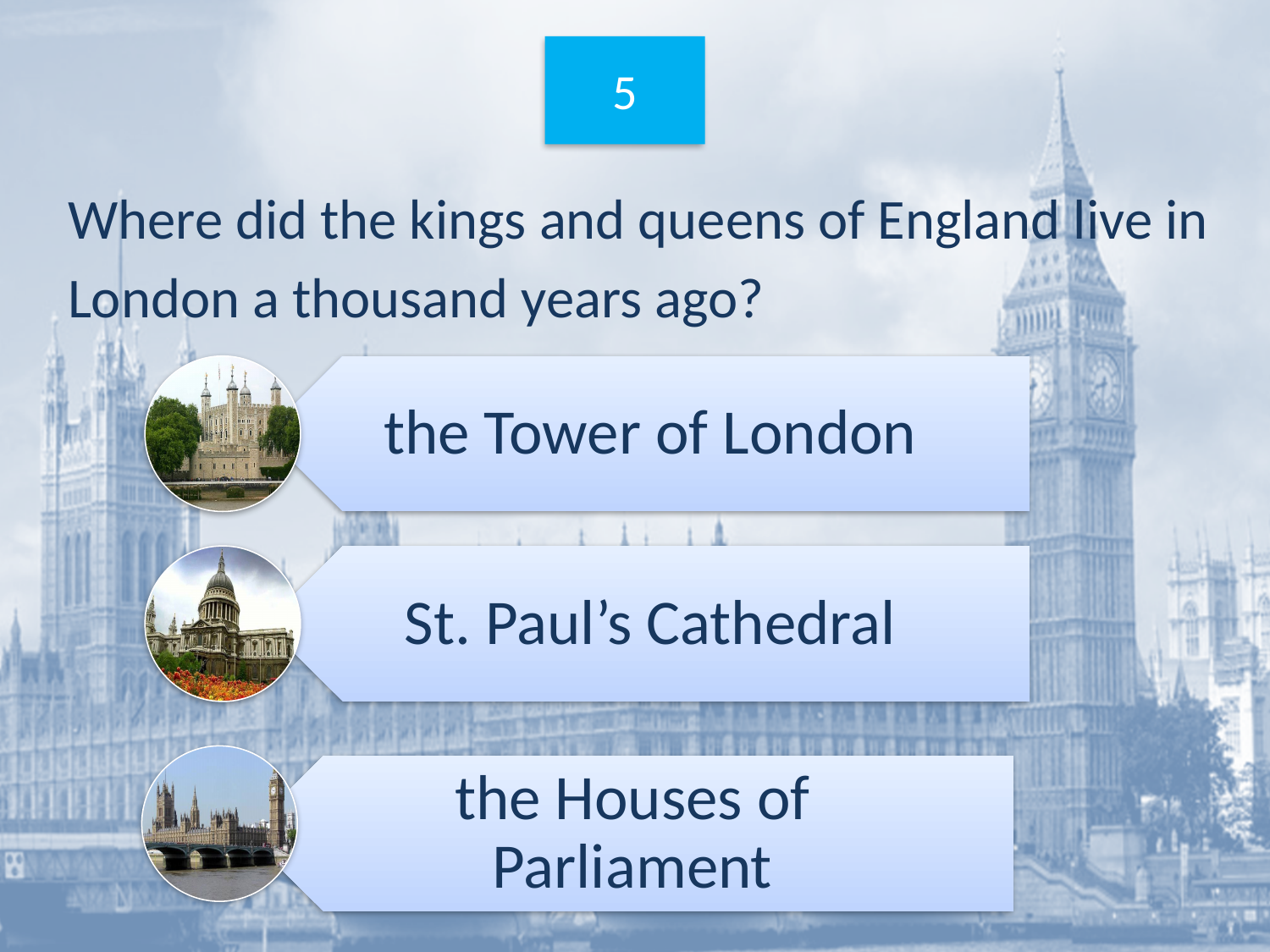

# 5
Where did the kings and queens of England live in
London a thousand years ago?

the Tower of London
St. Paul’s Cathedral
the Houses of Parliament